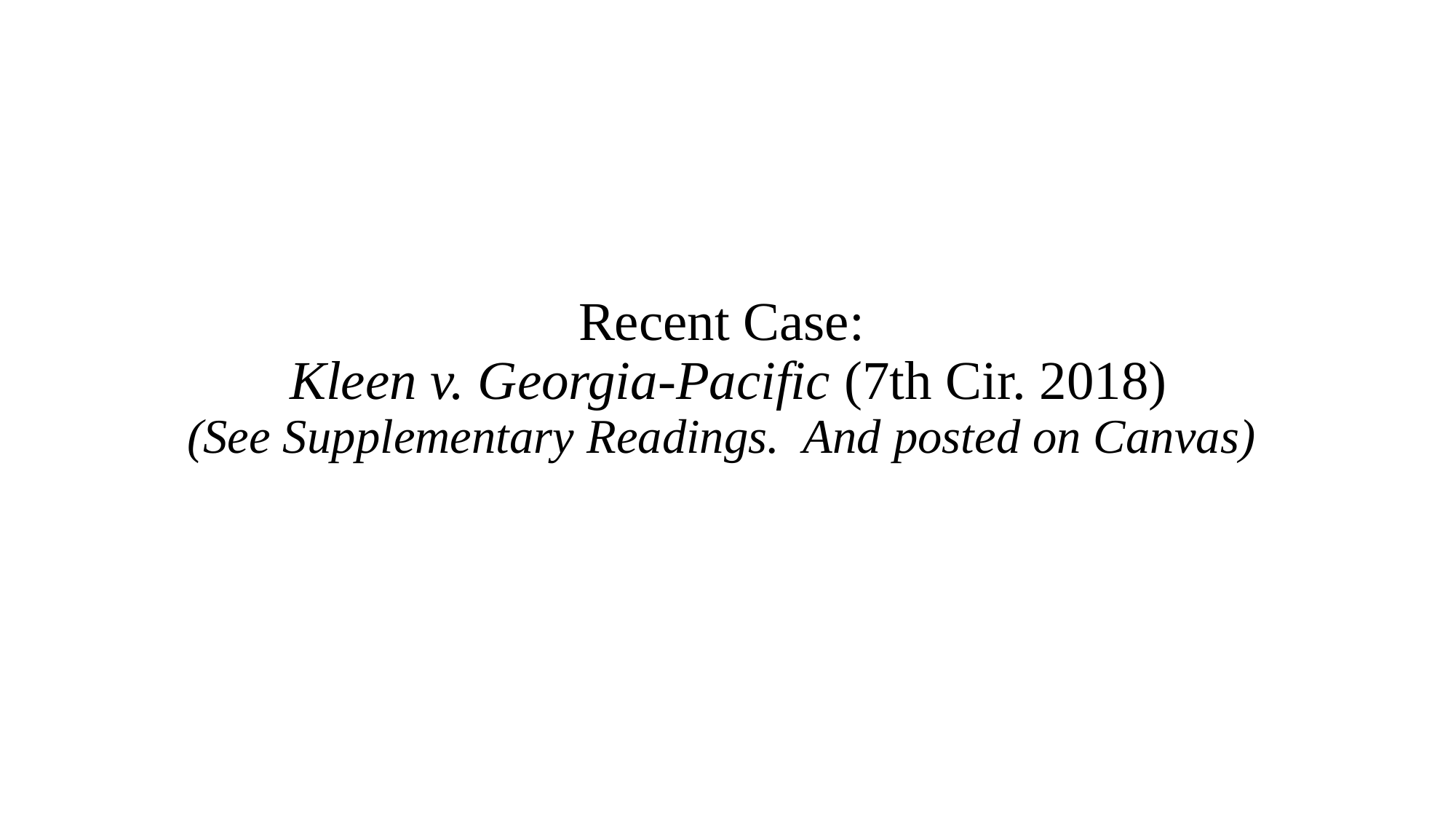

# Recent Case: Kleen v. Georgia-Pacific (7th Cir. 2018) (See Supplementary Readings.  And posted on Canvas)